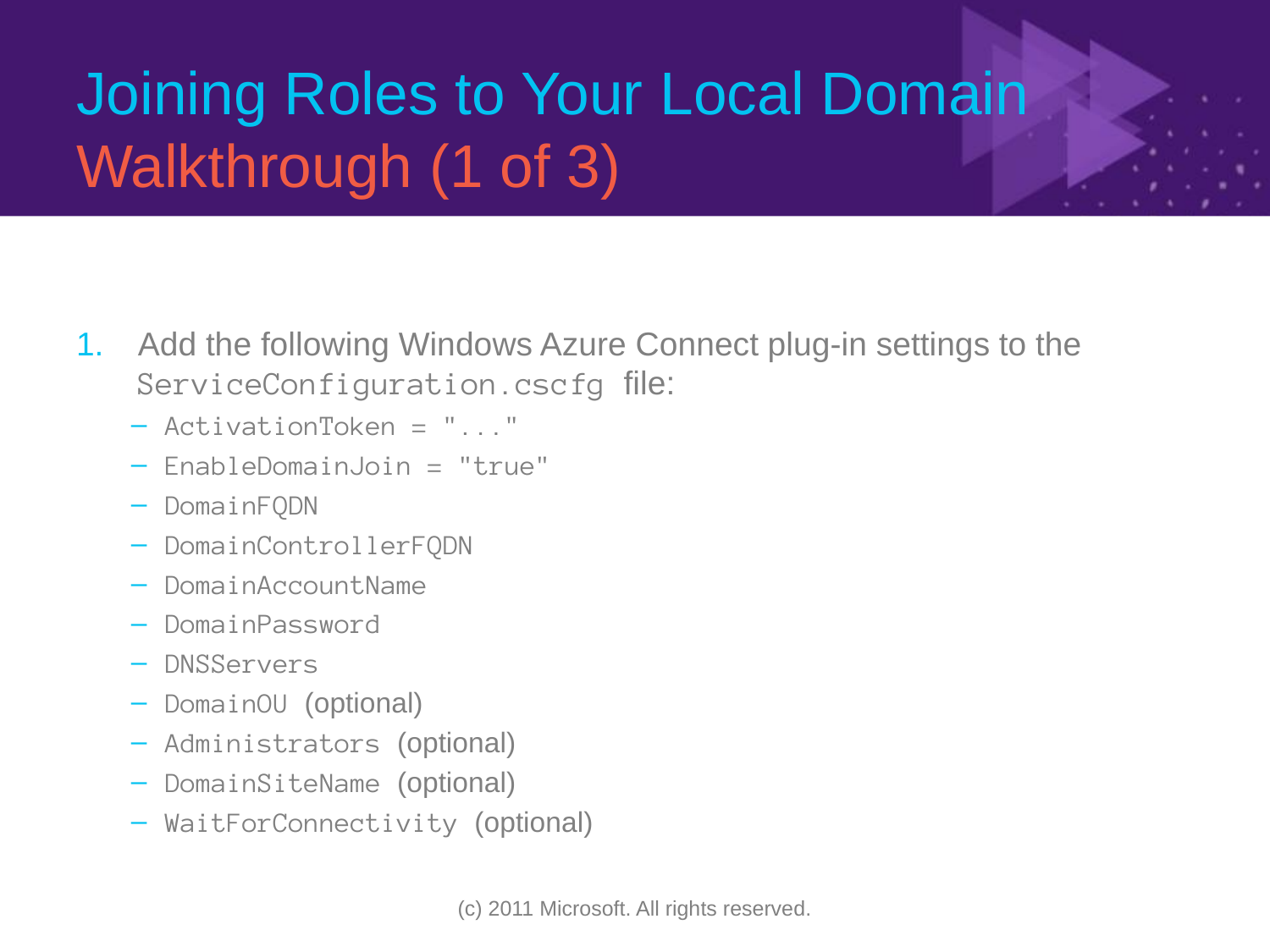

# Joining Roles to Your Local Domain Walkthrough (1 of 3)
Add the following Windows Azure Connect plug-in settings to the ServiceConfiguration.cscfg file:
ActivationToken = "..."
EnableDomainJoin = "true"
DomainFQDN
DomainControllerFQDN
DomainAccountName
DomainPassword
DNSServers
DomainOU (optional)
Administrators (optional)
DomainSiteName (optional)
WaitForConnectivity (optional)
(c) 2011 Microsoft. All rights reserved.